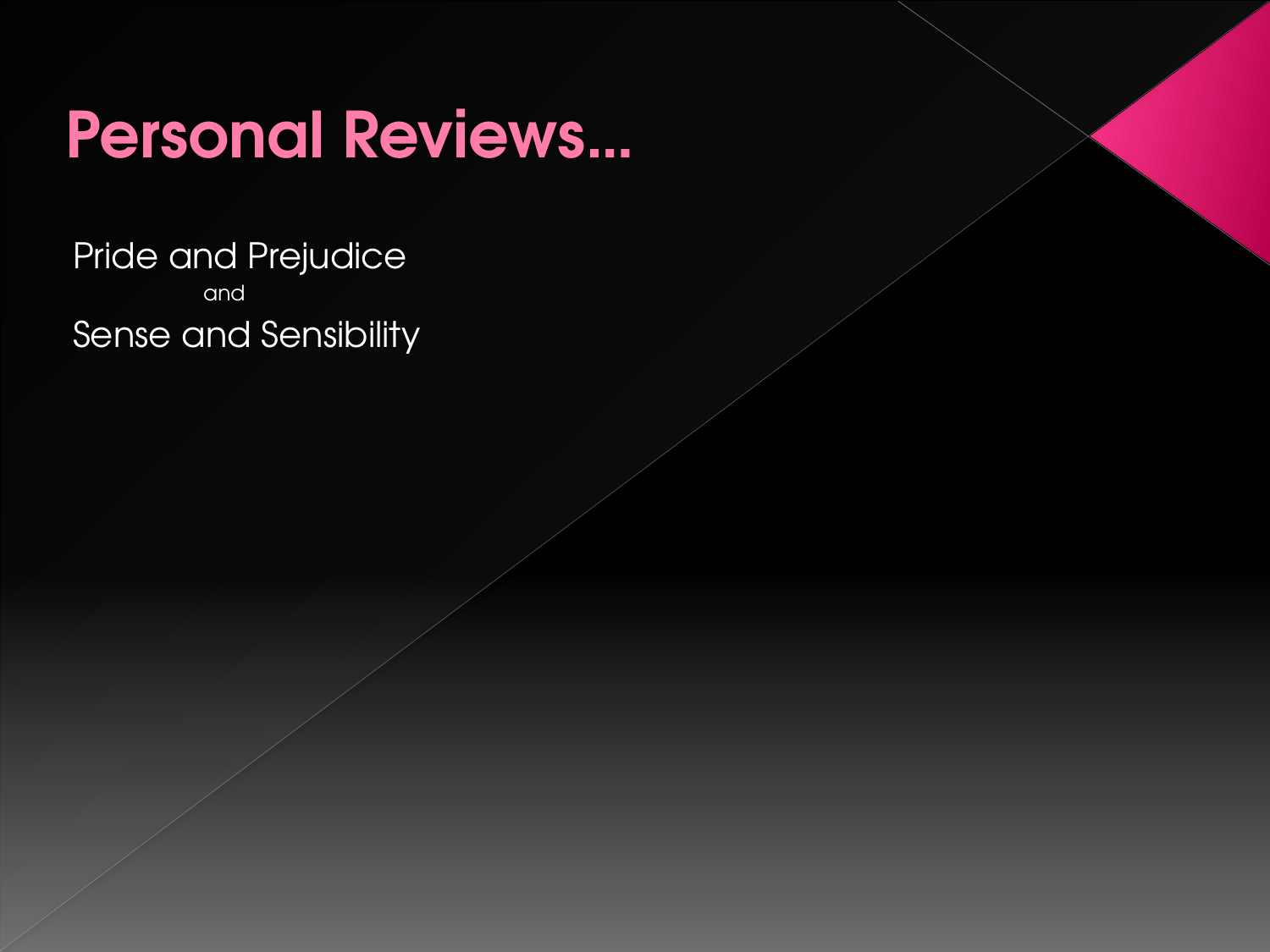

# Personal Reviews…
Pride and Prejudice
                      and
Sense and Sensibility